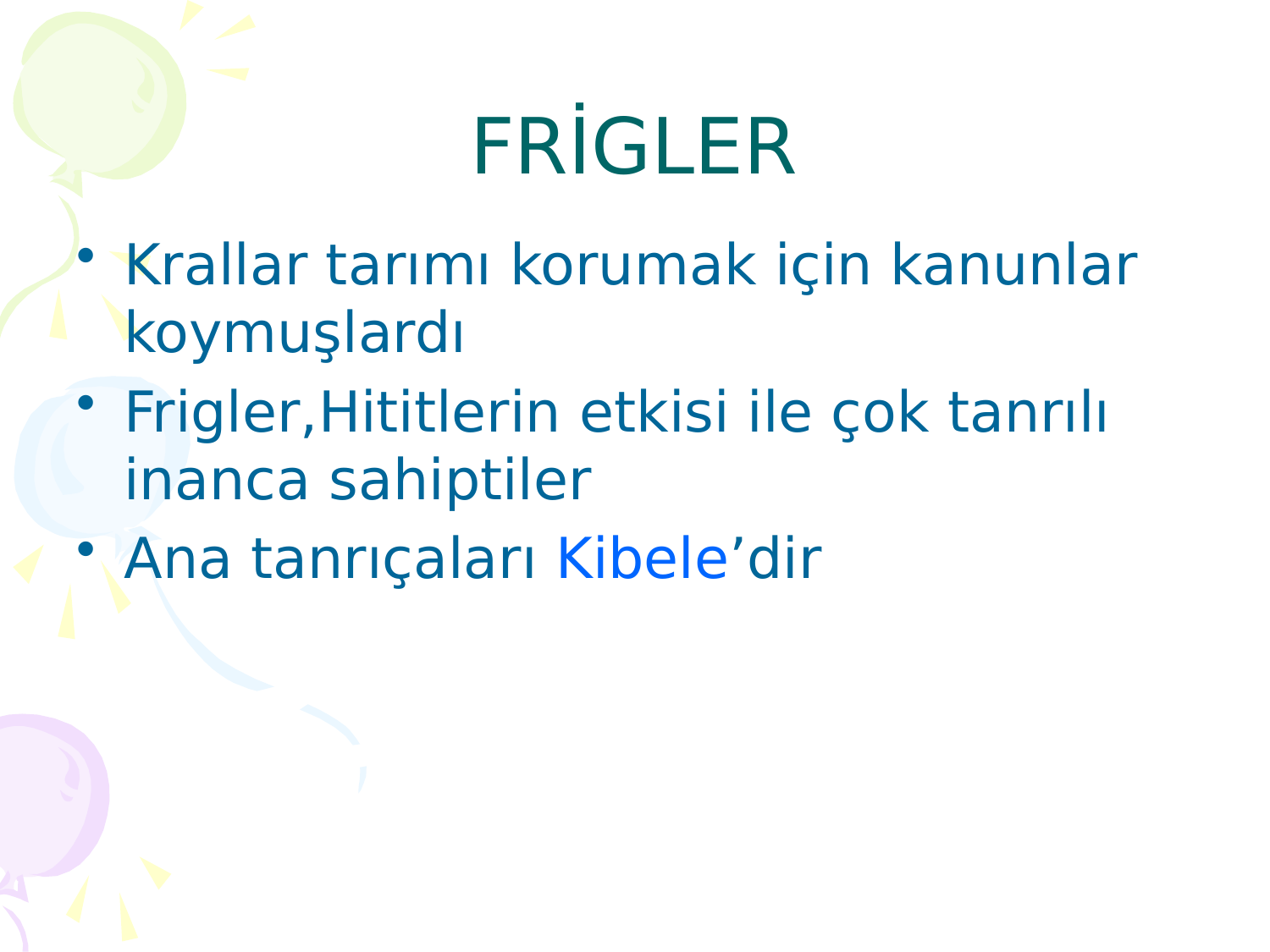

# FRİGLER
Krallar tarımı korumak için kanunlar koymuşlardı
Frigler,Hititlerin etkisi ile çok tanrılı inanca sahiptiler
Ana tanrıçaları Kibele’dir